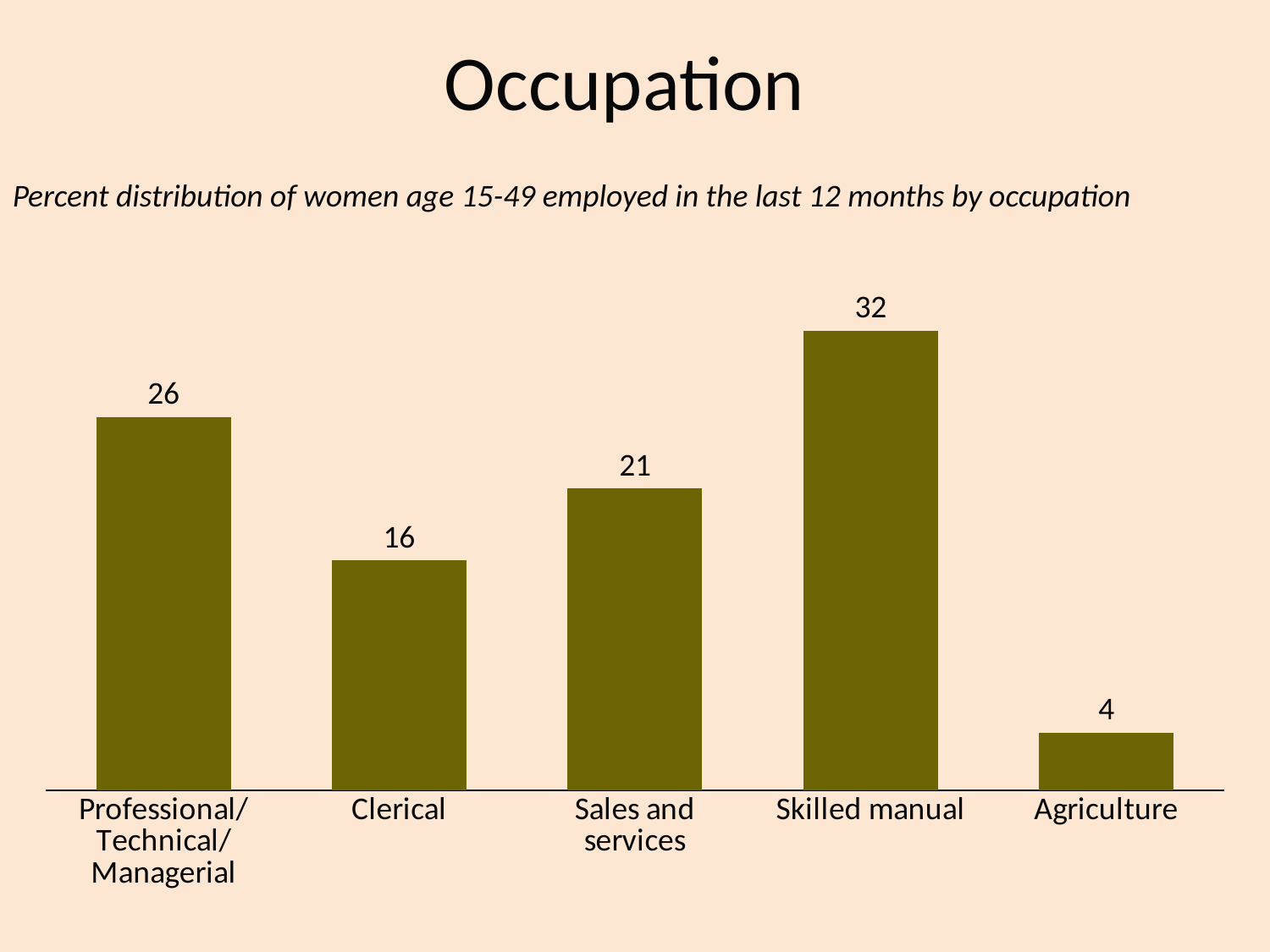

# Occupation
Percent distribution of women age 15-49 employed in the last 12 months by occupation

### Chart

| Category | Women |
|---|---|
| Professional/ Technical/ Managerial | 26.0 |
| Clerical | 16.0 |
| Sales and services | 21.0 |
| Skilled manual | 32.0 |
| Agriculture | 4.0 |